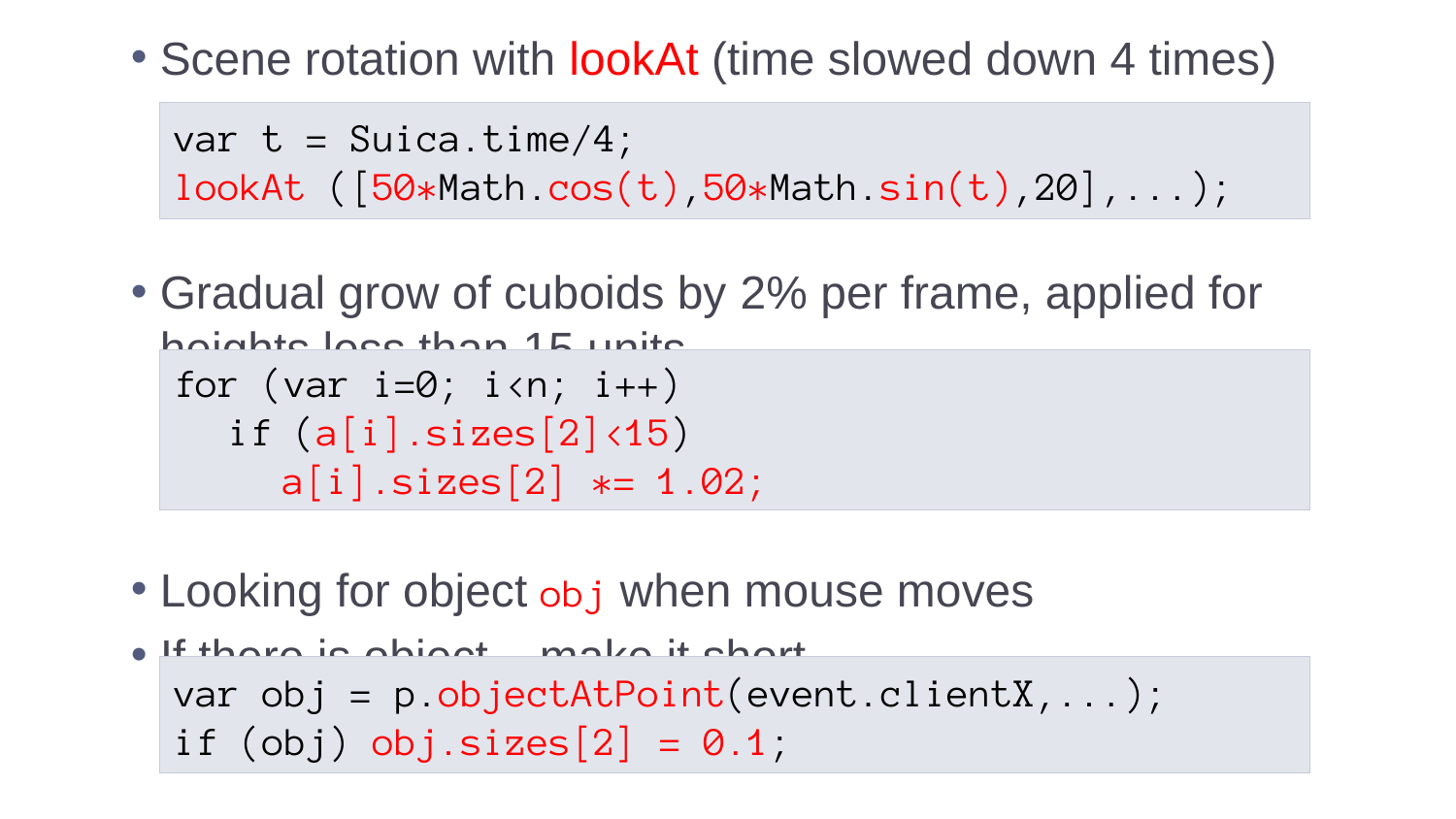

Scene rotation with lookAt (time slowed down 4 times)

Gradual grow of cuboids by 2% per frame, applied for heights less than 15 units

Looking for object obj when mouse moves
If there is object – make it short
var t = Suica.time/4;
lookAt ([50*Math.cos(t),50*Math.sin(t),20],...);
for (var i=0; i<n; i++)
	if (a[i].sizes[2]<15)
		a[i].sizes[2] *= 1.02;
var obj = p.objectAtPoint(event.clientX,...);
if (obj) obj.sizes[2] = 0.1;